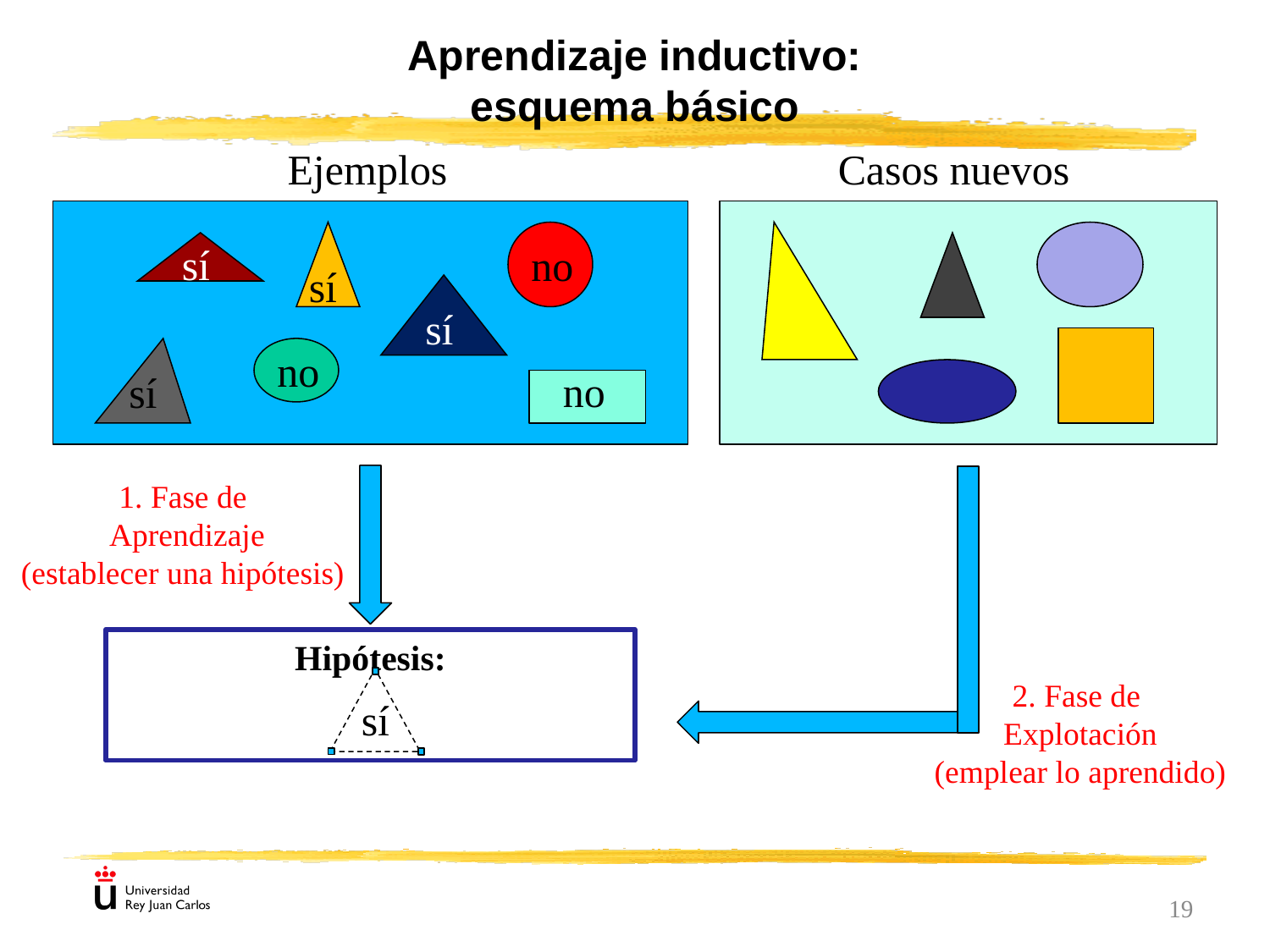

Aprendizaje inductivo:
esquema básico
Ejemplos
Casos nuevos

sí

no

sí

sí

no
no
sí

1. Fase de
Aprendizaje
(establecer una hipótesis)
Hipótesis:

sí

2. Fase de
Explotación
(emplear lo aprendido)

19